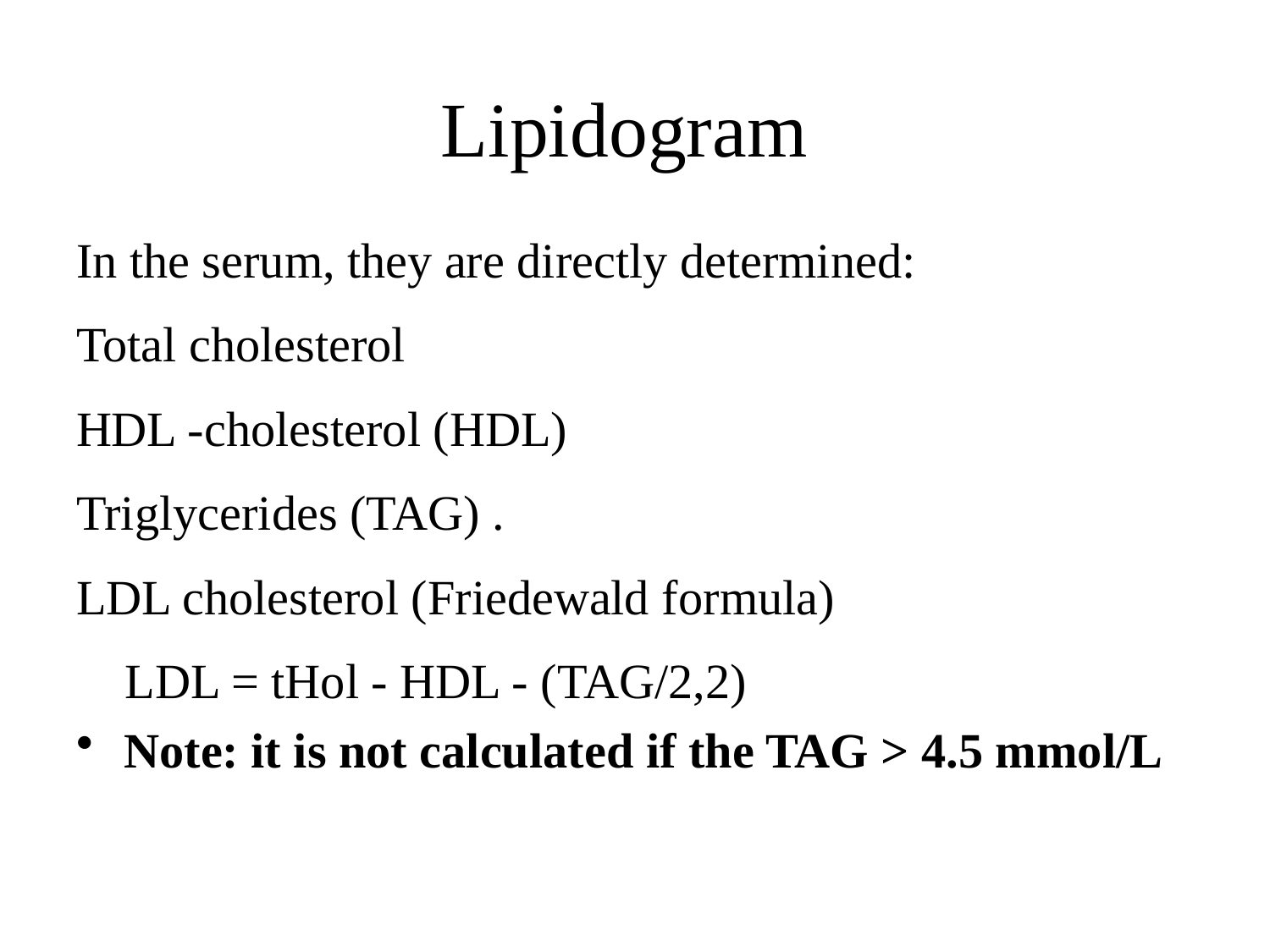

# Lipidogram
In the serum, they are directly determined:
Total cholesterol
HDL -cholesterol (HDL)
Triglycerides (TAG) .
LDL cholesterol (Friedewald formula)
    LDL = tHol - HDL - (TAG/2,2)
Note: it is not calculated if the TAG > 4.5 mmol/L